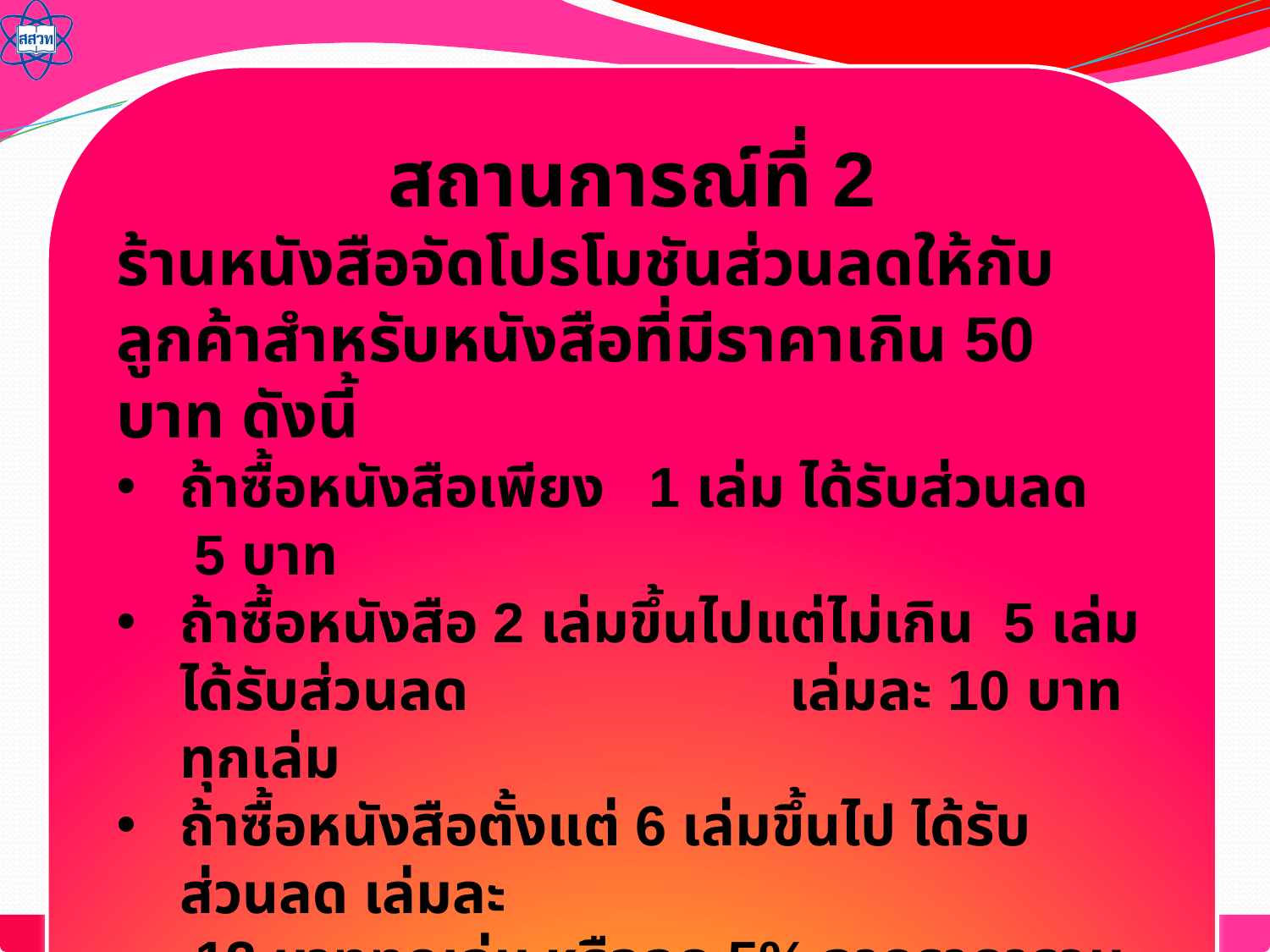

สถานการณ์ที่ 2
ร้านหนังสือจัดโปรโมชันส่วนลดให้กับลูกค้าสำหรับหนังสือที่มีราคาเกิน 50 บาท ดังนี้
ถ้าซื้อหนังสือเพียง   1 เล่ม ได้รับส่วนลด  5 บาท
ถ้าซื้อหนังสือ 2 เล่มขึ้นไปแต่ไม่เกิน  5 เล่ม ได้รับส่วนลด                      เล่มละ 10 บาททุกเล่ม
ถ้าซื้อหนังสือตั้งแต่ 6 เล่มขึ้นไป ได้รับส่วนลด เล่มละ
     12 บาททุกเล่ม หรือลด 5% จากราคารวม โดยเลือกสิทธิ์
     ที่ได้รับส่วนลดมากกว่า
ให้คำนวณส่วนลดที่ได้จากการซื้อหนังสือในครั้งนี้